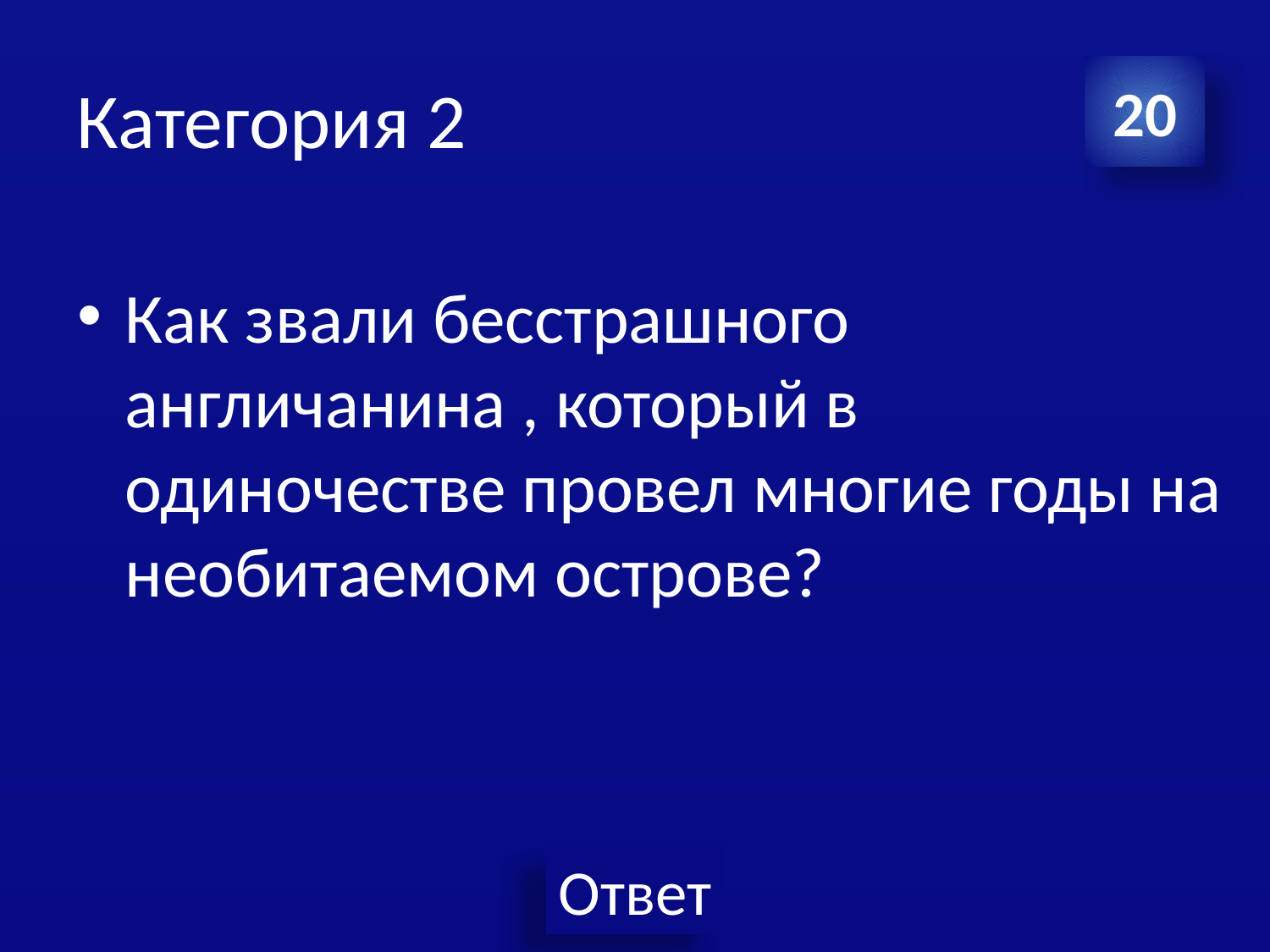

# Категория 2
20
Как звали бесстрашного англичанина , который в одиночестве провел многие годы на необитаемом острове?